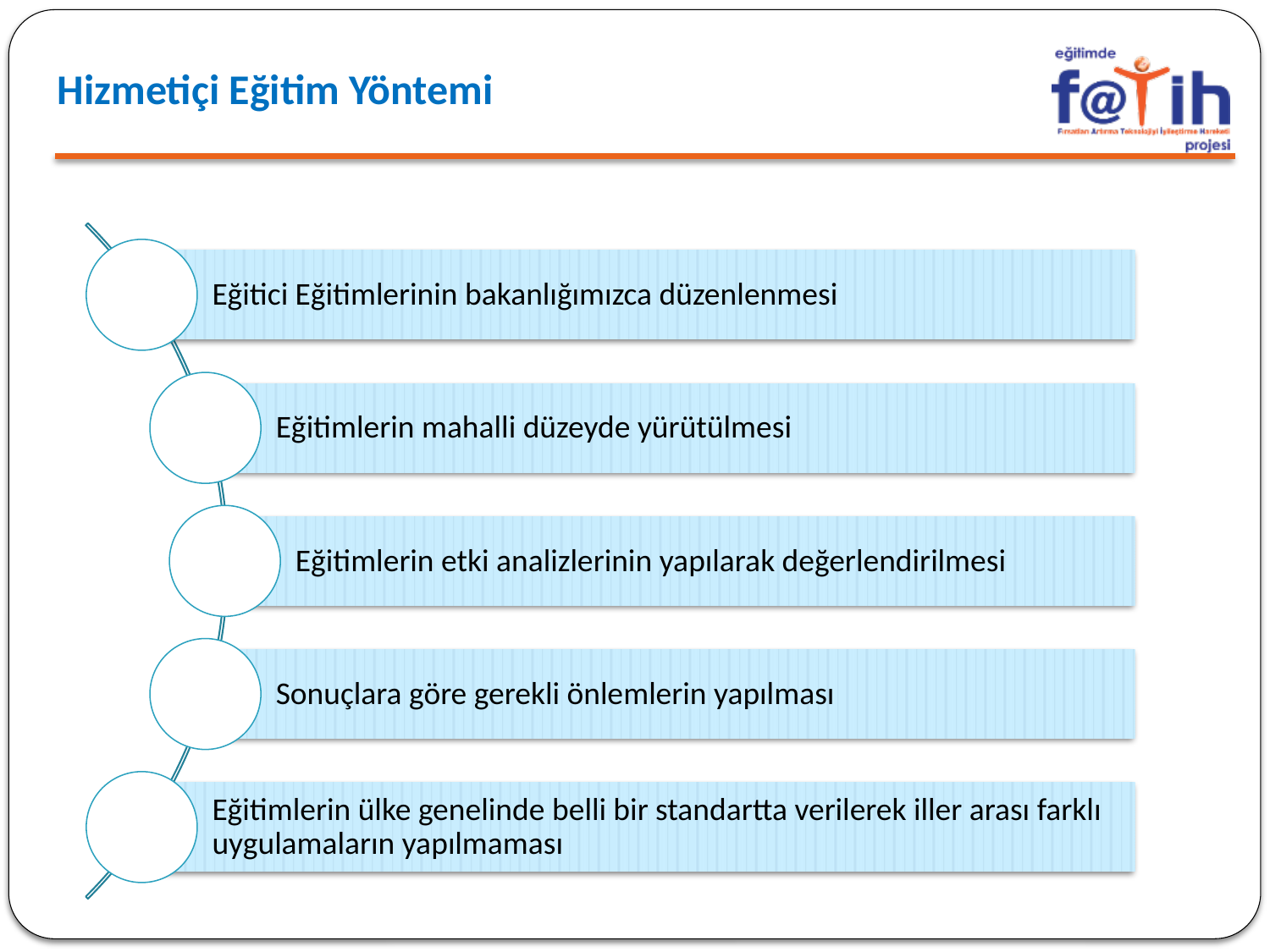

Hizmetiçi Eğitim Yöntemi
Eğitici Eğitimlerinin bakanlığımızca düzenlenmesi
Eğitimlerin mahalli düzeyde yürütülmesi
Eğitimlerin etki analizlerinin yapılarak değerlendirilmesi
Sonuçlara göre gerekli önlemlerin yapılması
Eğitimlerin ülke genelinde belli bir standartta verilerek iller arası farklı uygulamaların yapılmaması